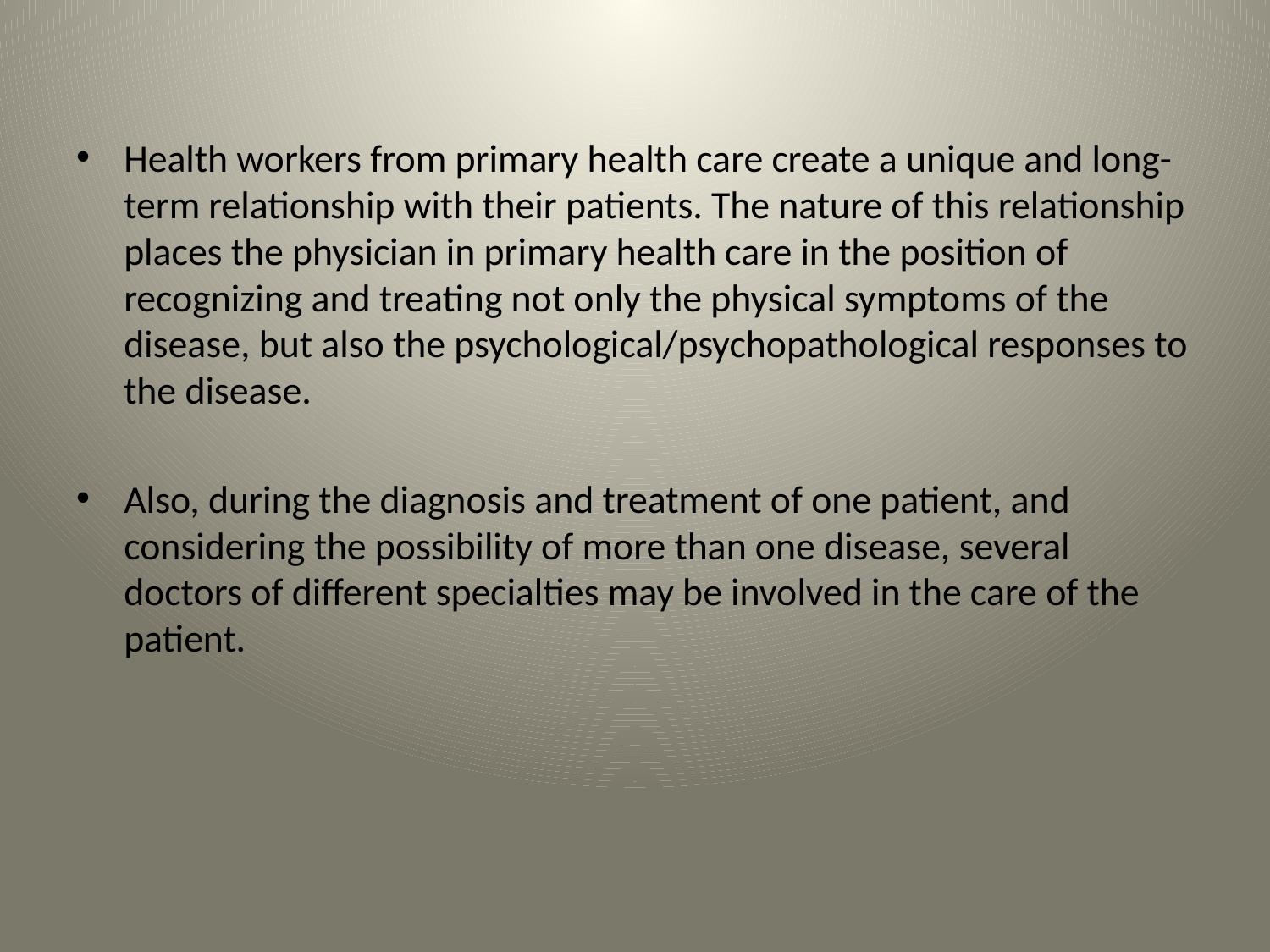

Health workers from primary health care create a unique and long-term relationship with their patients. The nature of this relationship places the physician in primary health care in the position of recognizing and treating not only the physical symptoms of the disease, but also the psychological/psychopathological responses to the disease.

Also, during the diagnosis and treatment of one patient, and considering the possibility of more than one disease, several doctors of different specialties may be involved in the care of the patient.